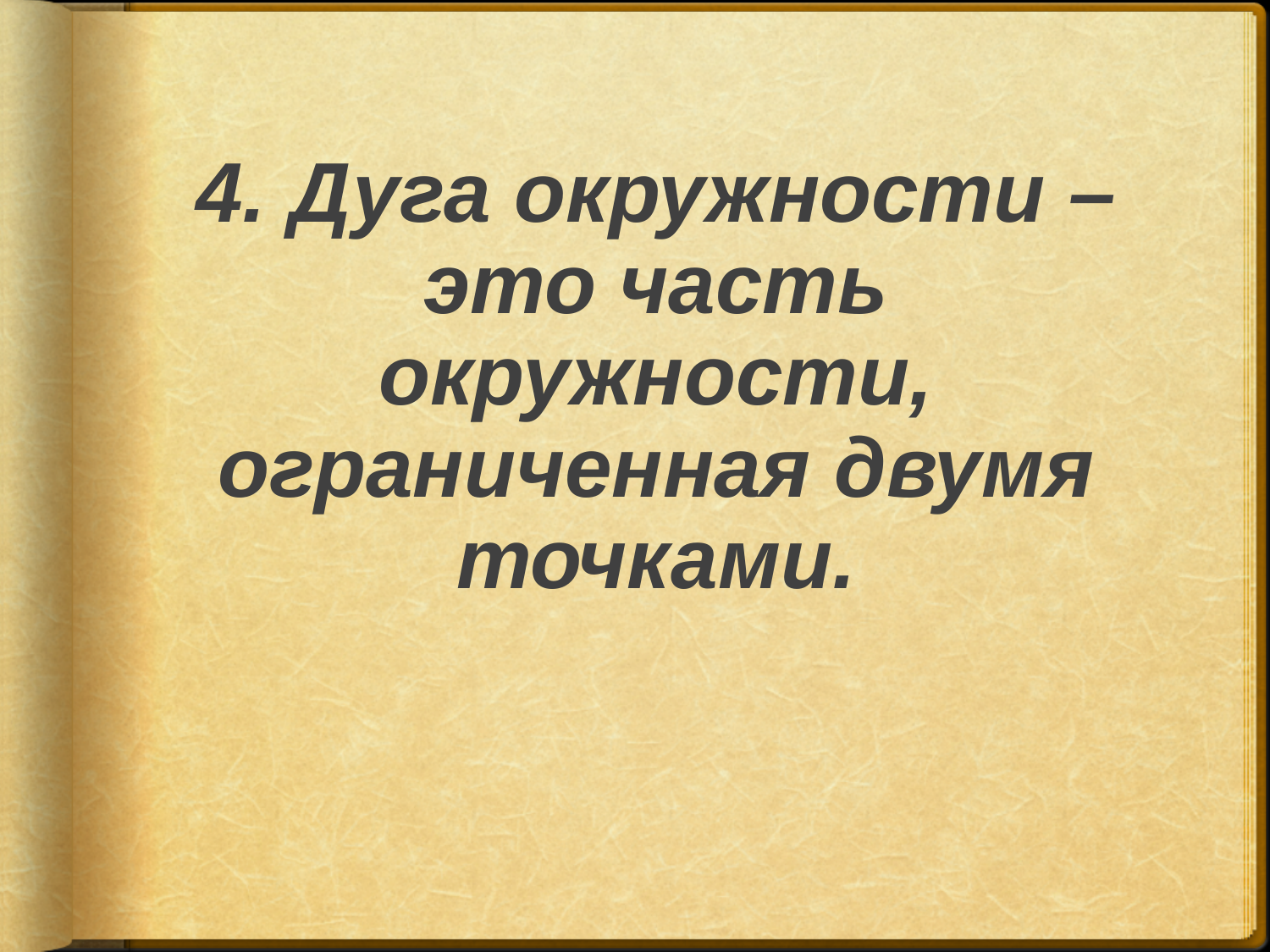

# 4. Дуга окружности – это часть окружности, ограниченная двумя точками.